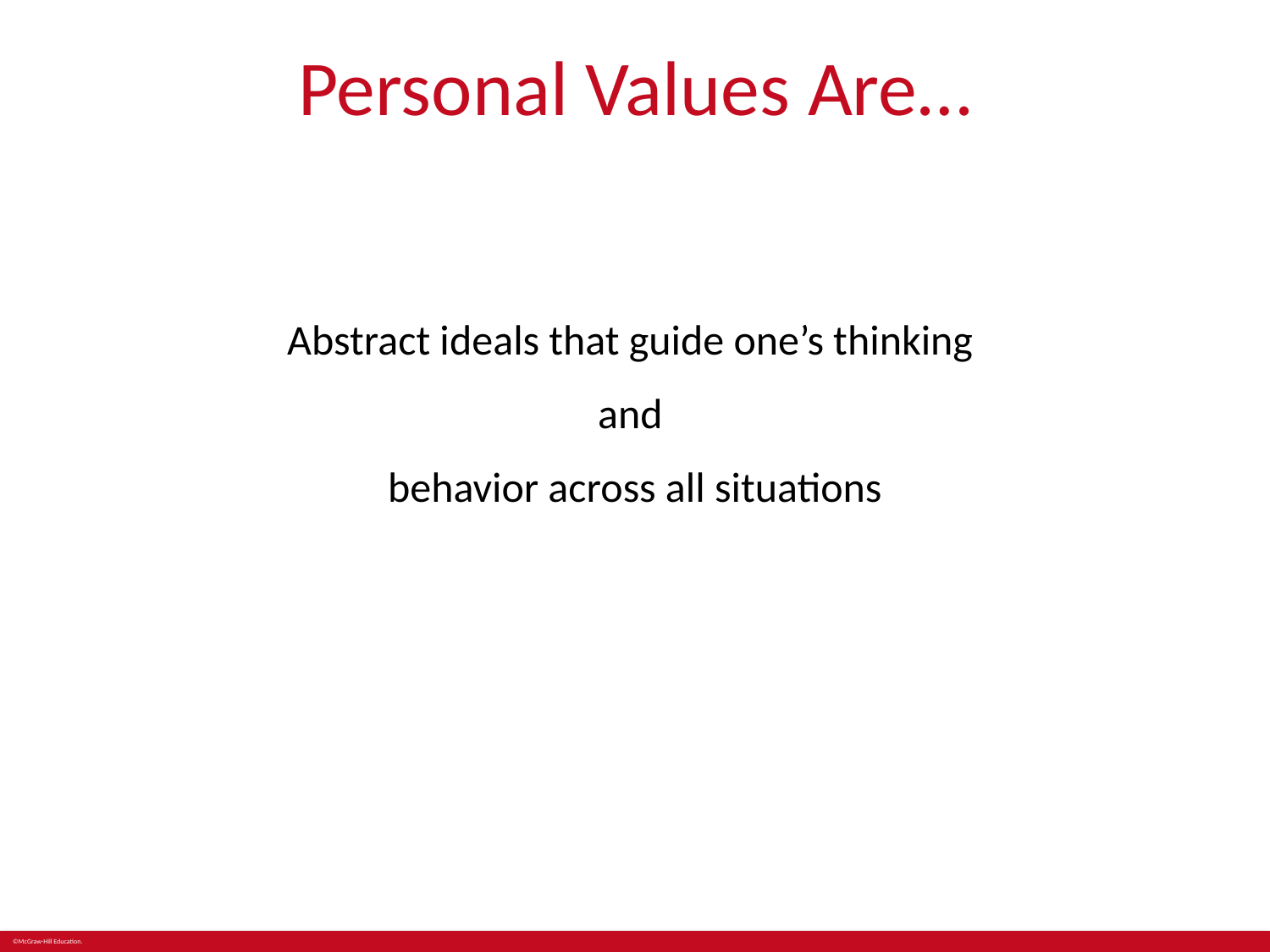

# Personal Values Are…
Abstract ideals that guide one’s thinking
and
behavior across all situations